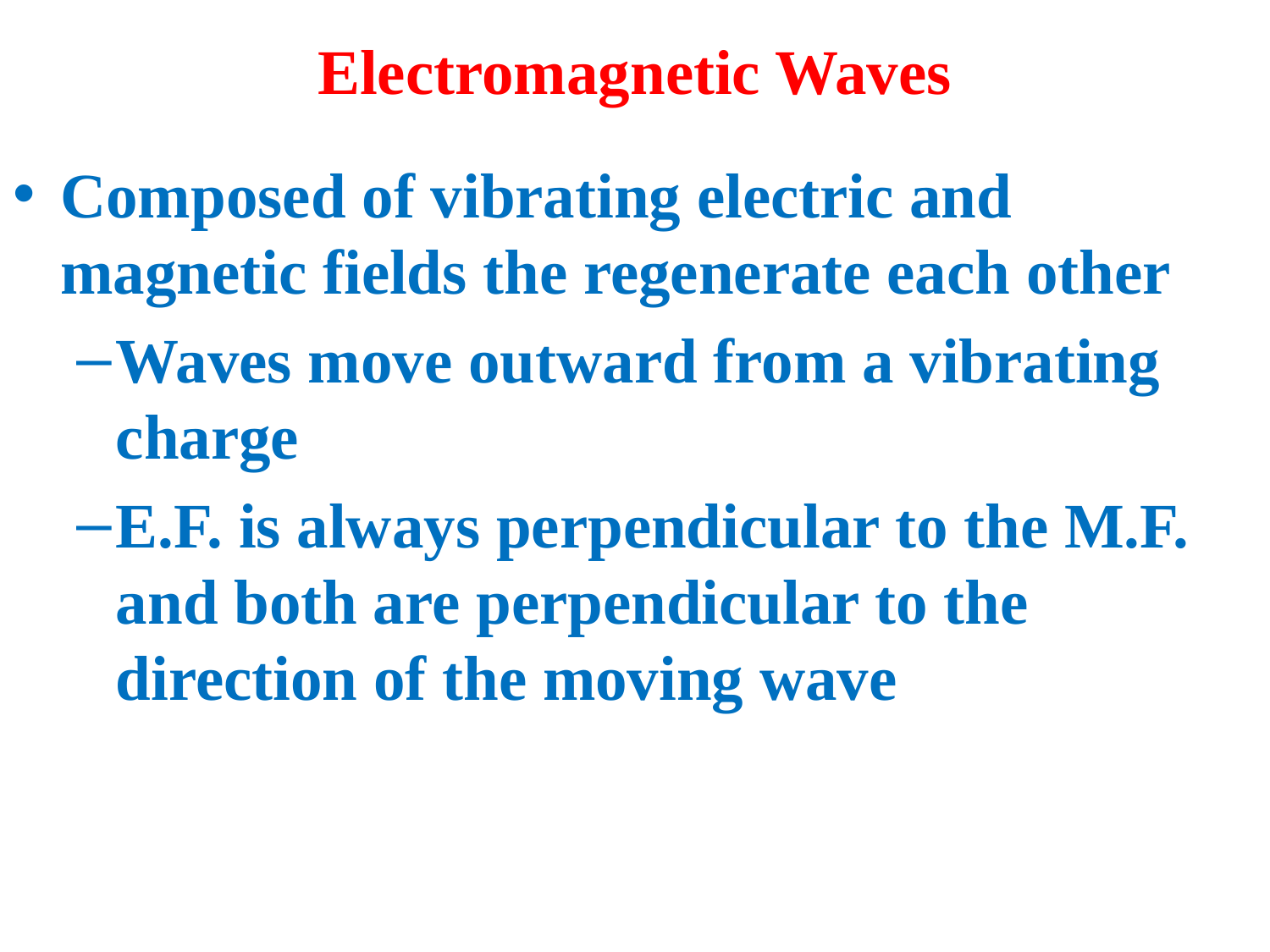

# Electromagnetic Waves
Composed of vibrating electric and magnetic fields the regenerate each other
Waves move outward from a vibrating charge
E.F. is always perpendicular to the M.F. and both are perpendicular to the direction of the moving wave